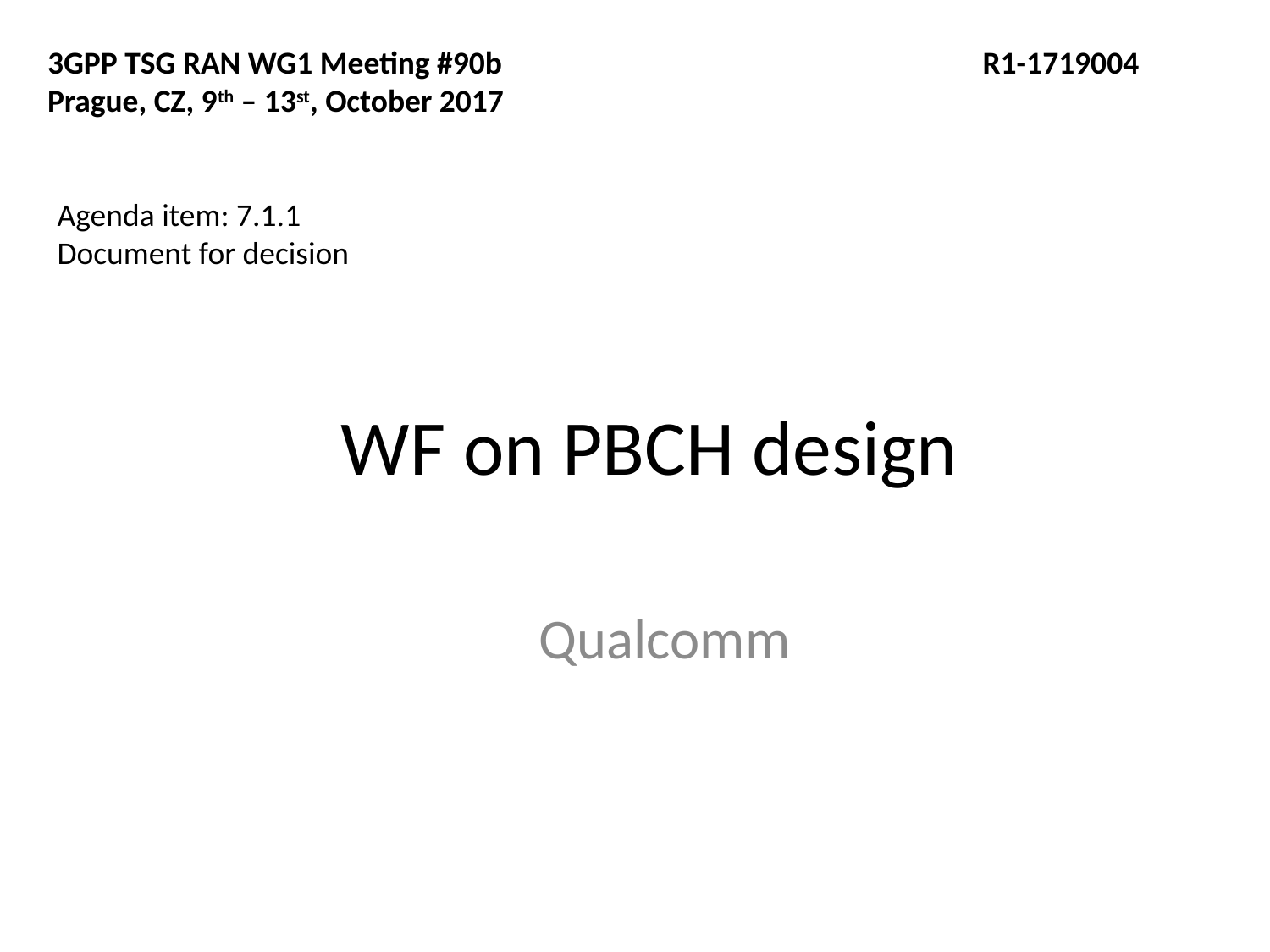

3GPP TSG RAN WG1 Meeting #90b                                                                   R1-1719004
Prague, CZ, 9th – 13st, October 2017
Agenda item: 7.1.1
Document for decision
# WF on PBCH design
Qualcomm